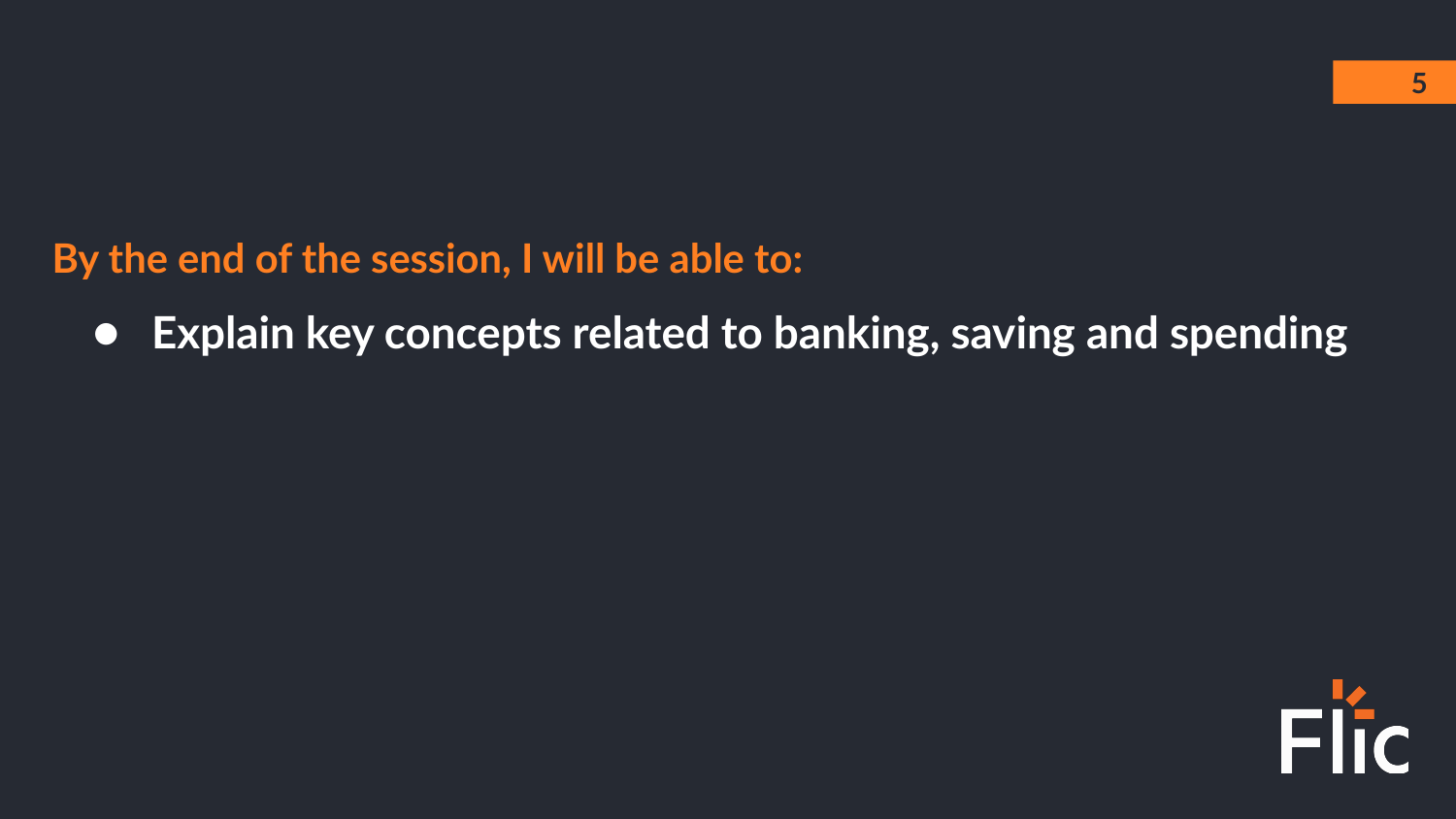

5
By the end of the session, I will be able to:

Explain key concepts related to banking, saving and spending